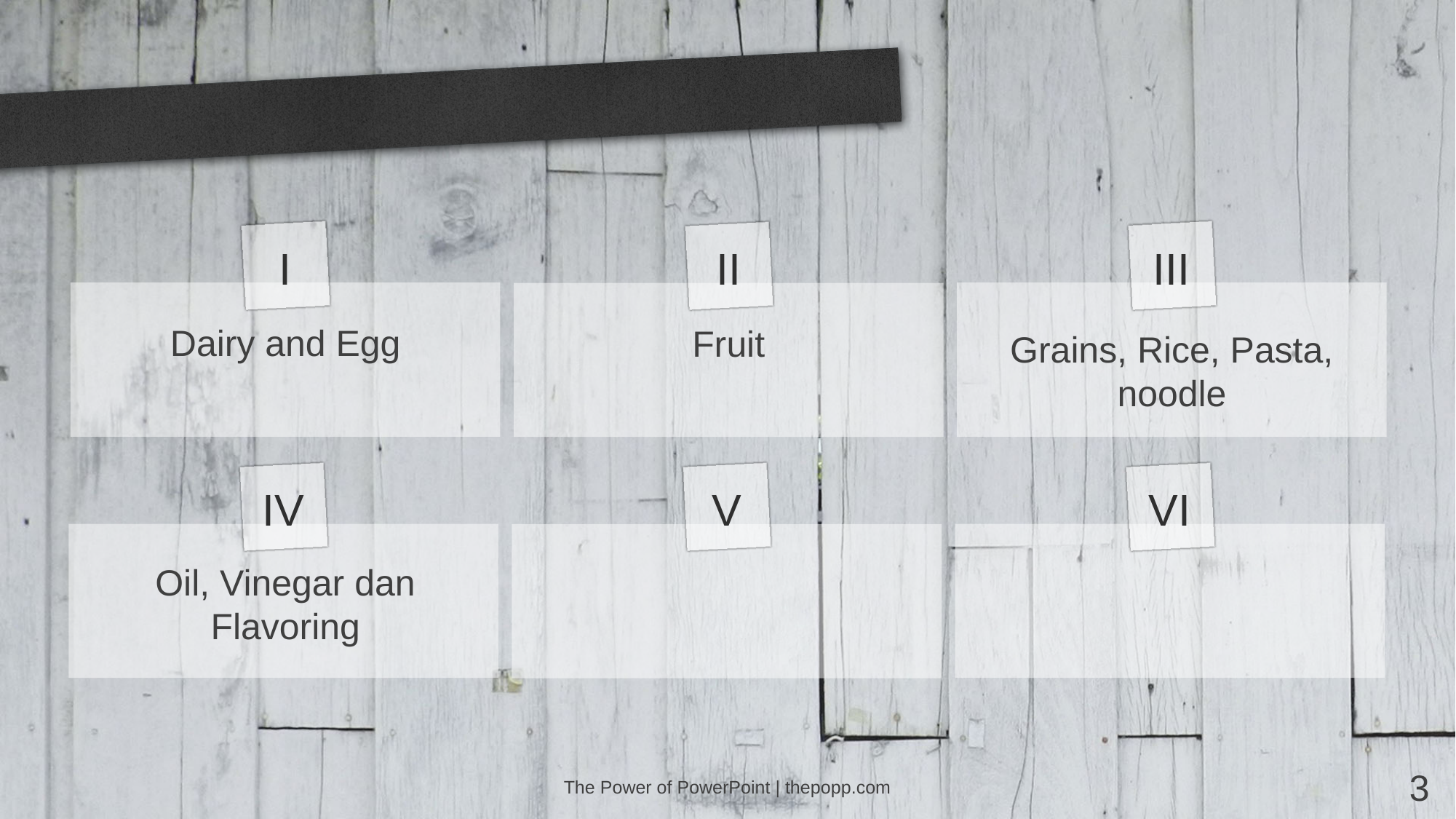

#
Dairy and Egg
Fruit

Grains, Rice, Pasta, noodle

Oil, Vinegar dan Flavoring

The Power of PowerPoint | thepopp.com
3